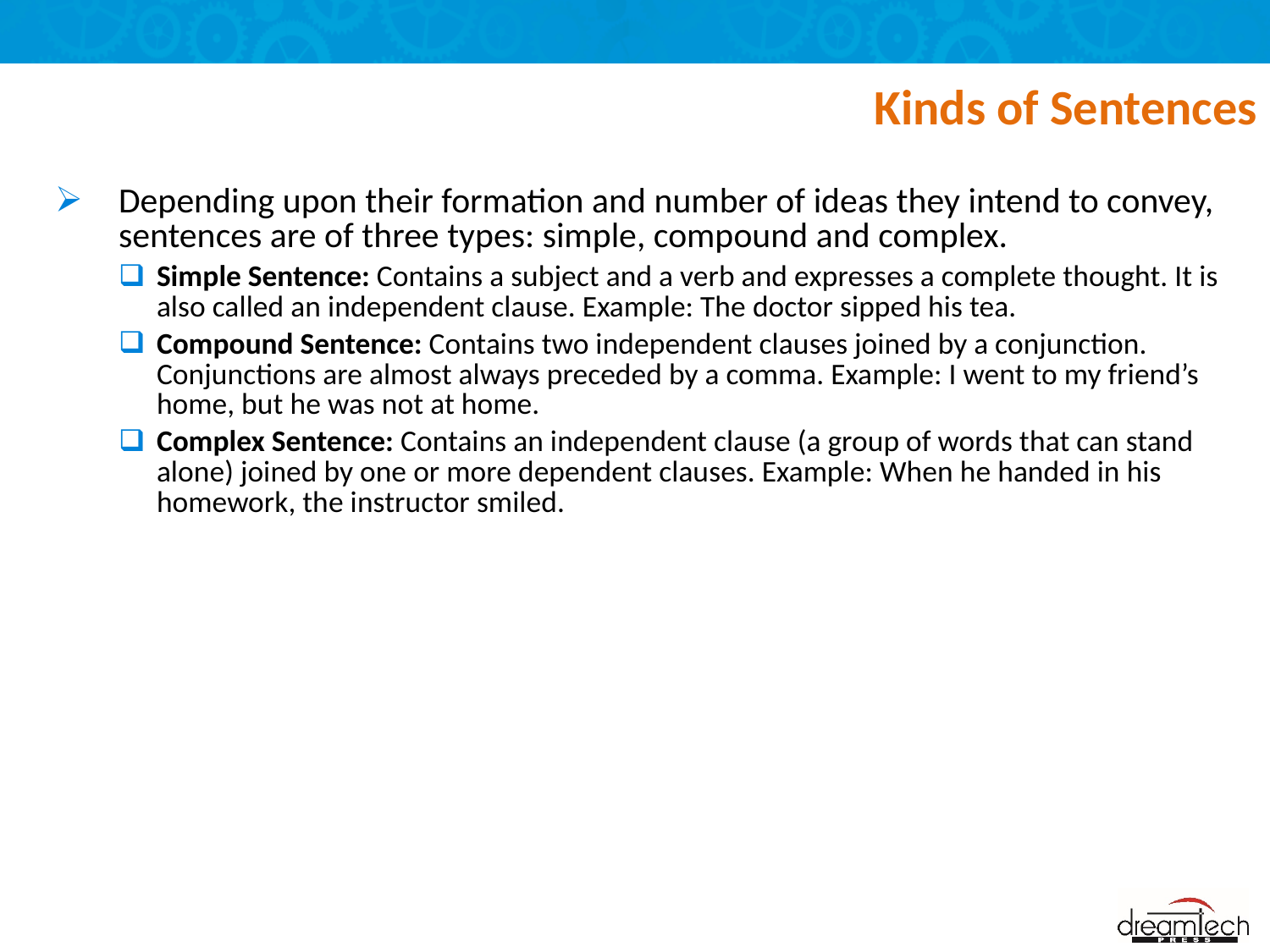

# Kinds of Sentences
Depending upon their formation and number of ideas they intend to convey, sentences are of three types: simple, compound and complex.
Simple Sentence: Contains a subject and a verb and expresses a complete thought. It is also called an independent clause. Example: The doctor sipped his tea.
Compound Sentence: Contains two independent clauses joined by a conjunction. Conjunctions are almost always preceded by a comma. Example: I went to my friend’s home, but he was not at home.
Complex Sentence: Contains an independent clause (a group of words that can stand alone) joined by one or more dependent clauses. Example: When he handed in his homework, the instructor smiled.